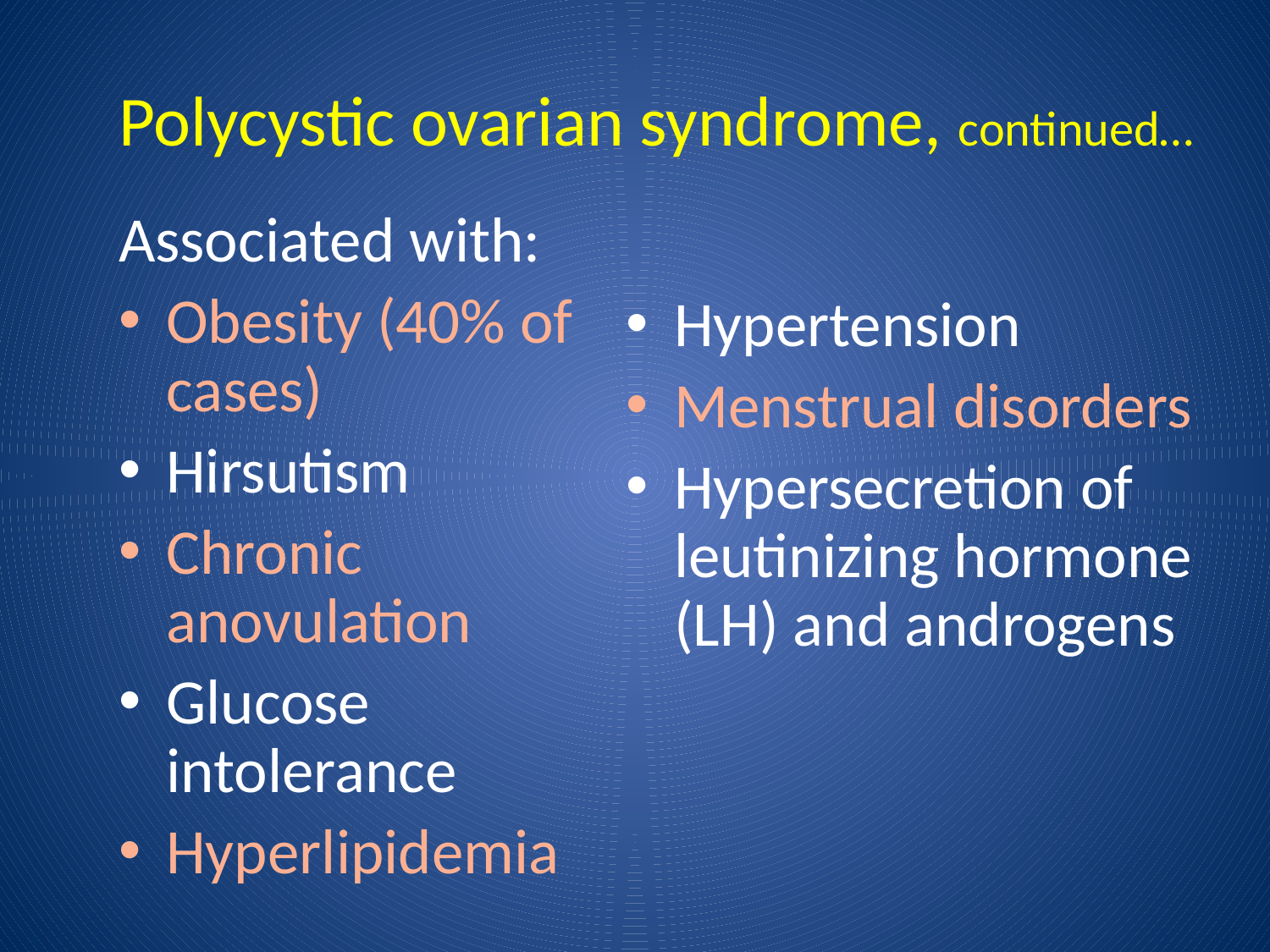

Polycystic ovarian syndrome, continued…
Associated with:
Obesity (40% of cases)
Hirsutism
Chronic anovulation
Glucose intolerance
Hyperlipidemia
Hypertension
Menstrual disorders
Hypersecretion of leutinizing hormone (LH) and androgens